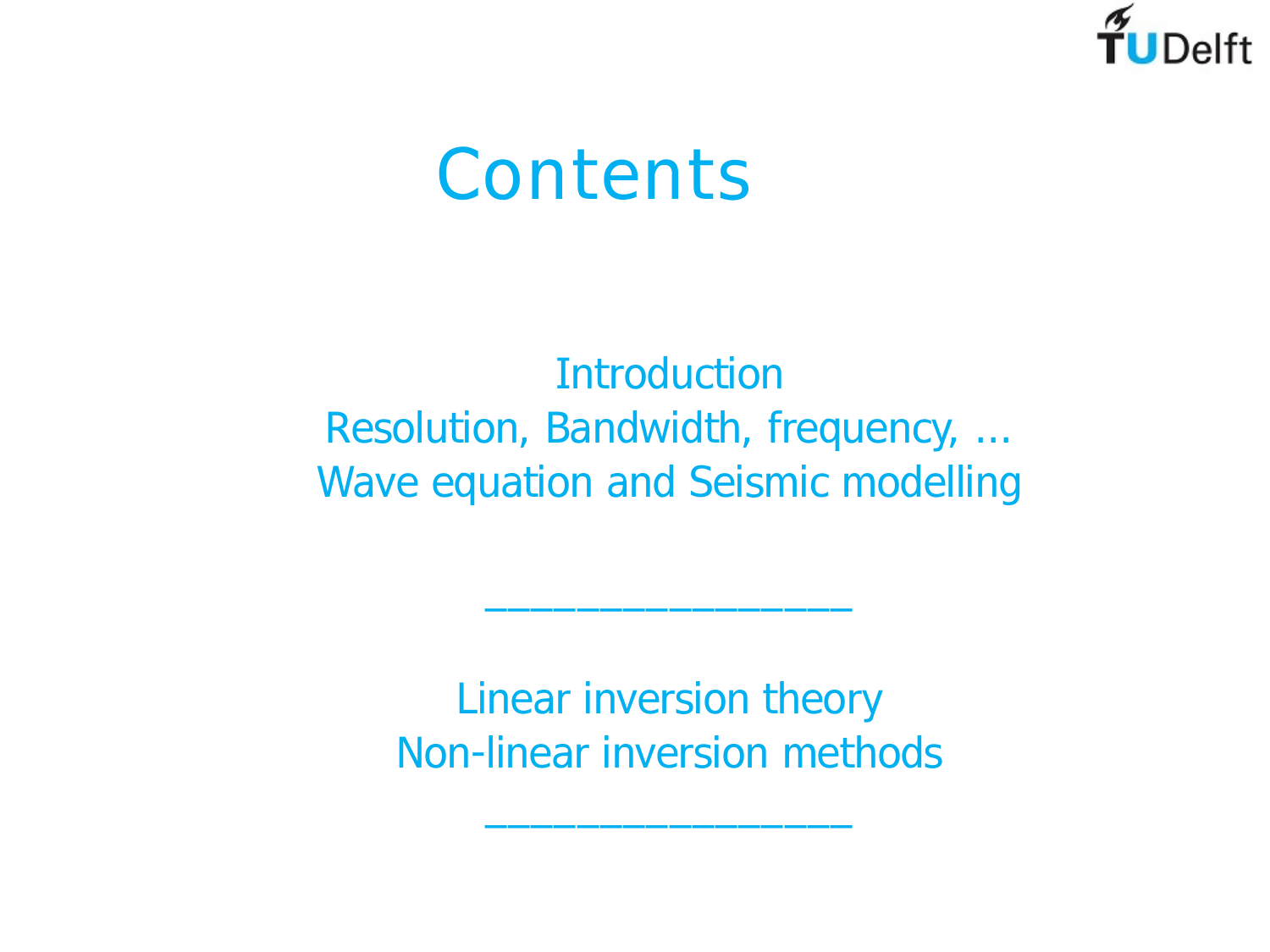

# Contents
Introduction
Resolution, Bandwidth, frequency, ...
Wave equation and Seismic modelling

________________

Linear inversion theory
Non-linear inversion methods
________________